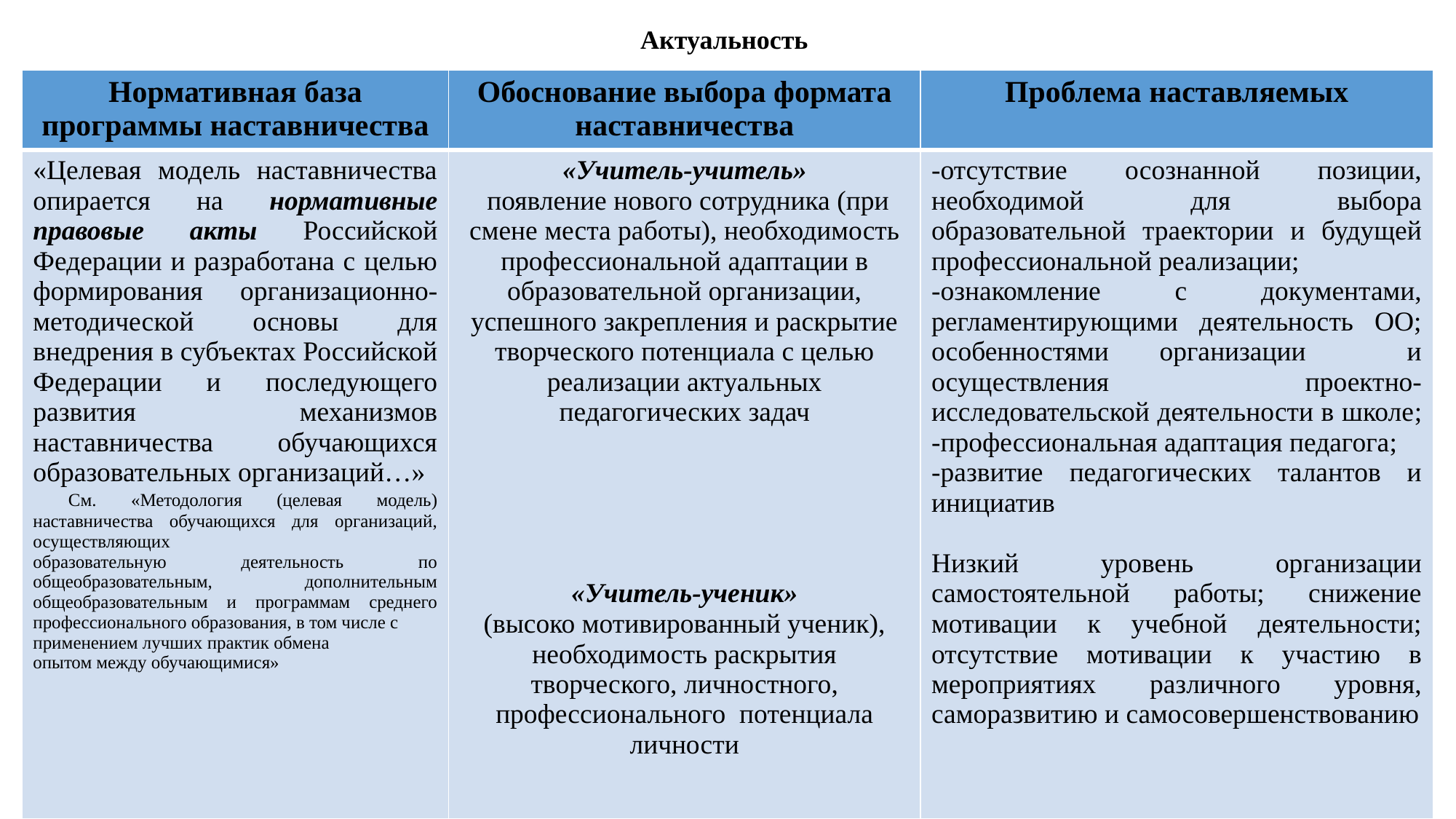

# Актуальность
| Нормативная база программы наставничества | Обоснование выбора формата наставничества | Проблема наставляемых |
| --- | --- | --- |
| «Целевая модель наставничества опирается на нормативные правовые акты Российской Федерации и разработана с целью формирования организационно-методической основы для внедрения в субъектах Российской Федерации и последующего развития механизмов наставничества обучающихся образовательных организаций…» См. «Методология (целевая модель) наставничества обучающихся для организаций, осуществляющих образовательную деятельность по общеобразовательным, дополнительным общеобразовательным и программам среднего профессионального образования, в том числе с применением лучших практик обмена опытом между обучающимися» | «Учитель-учитель» появление нового сотрудника (при смене места работы), необходимость профессиональной адаптации в образовательной организации, успешного закрепления и раскрытие творческого потенциала с целью реализации актуальных педагогических задач «Учитель-ученик» (высоко мотивированный ученик), необходимость раскрытия творческого, личностного, профессионального потенциала личности | -отсутствие осознанной позиции, необходимой для выбора образовательной траектории и будущей профессиональной реализации; -ознакомление с документами, регламентирующими деятельность ОО; особенностями организации и осуществления проектно-исследовательской деятельности в школе; -профессиональная адаптация педагога; -развитие педагогических талантов и инициатив Низкий уровень организации самостоятельной работы; снижение мотивации к учебной деятельности; отсутствие мотивации к участию в мероприятиях различного уровня, саморазвитию и самосовершенствованию |